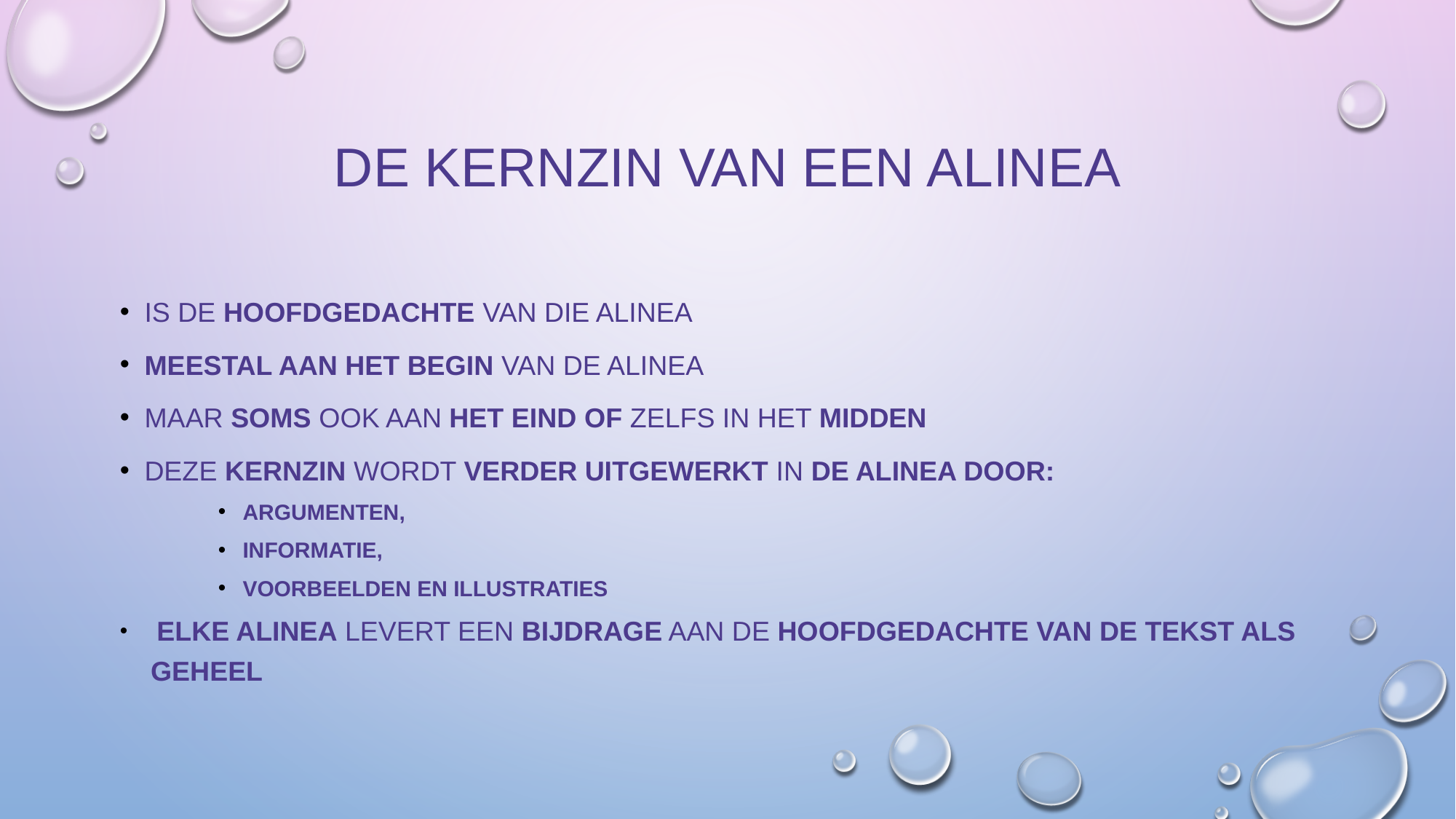

# De kernzin van een alinea
Is de hoofdgedachte van die alinea
meestal aan het begin van de alinea
maar soms ook aan het eind of zelfs in het midden
Deze kernzin wordt verder uitgewerkt in de alinea door:
argumenten,
informatie,
voorbeelden en illustraties
 Elke alinea levert een bijdrage aan de hoofdgedachte van de tekst als geheel